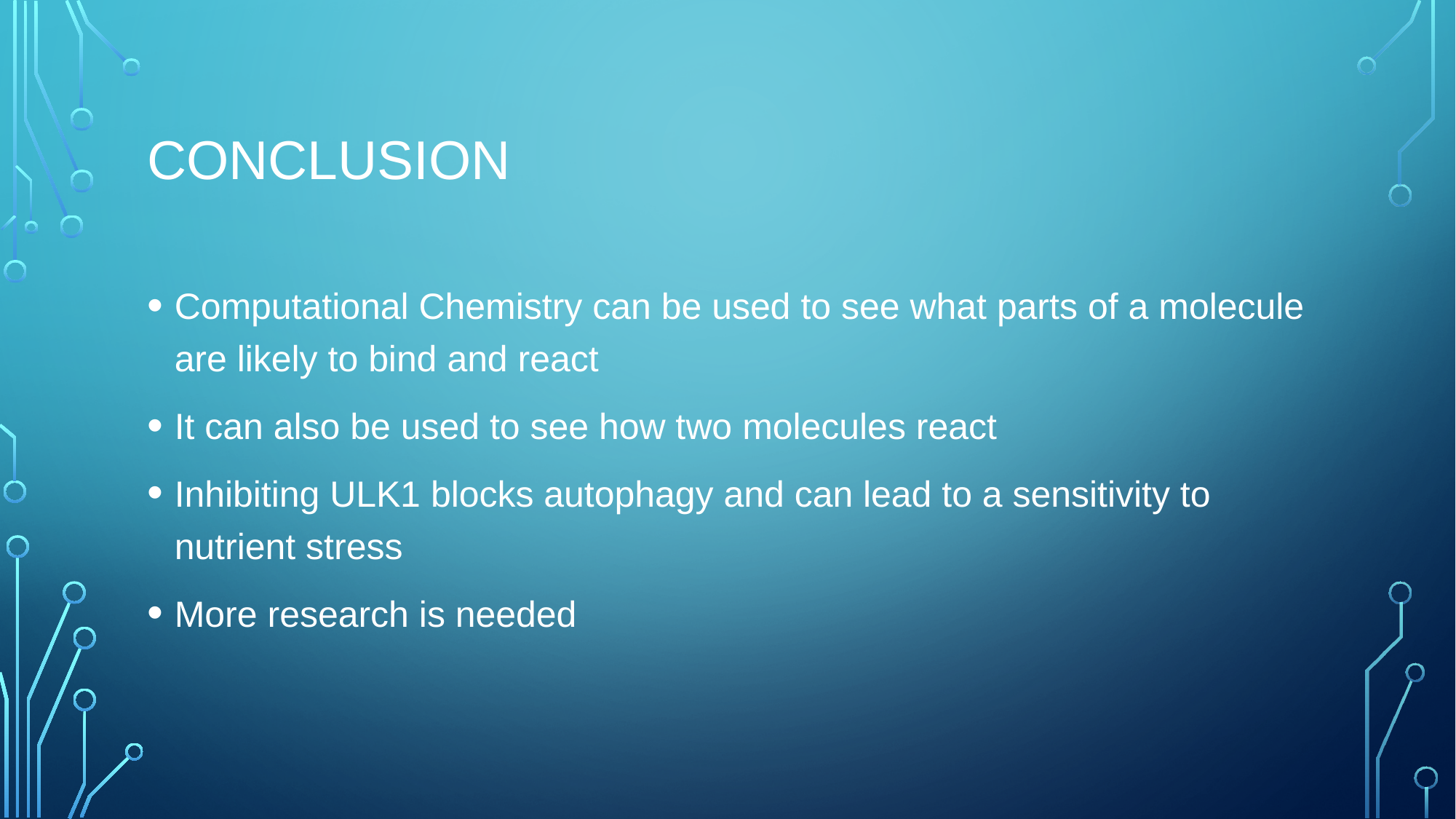

# conclusion
Computational Chemistry can be used to see what parts of a molecule are likely to bind and react
It can also be used to see how two molecules react
Inhibiting ULK1 blocks autophagy and can lead to a sensitivity to nutrient stress
More research is needed